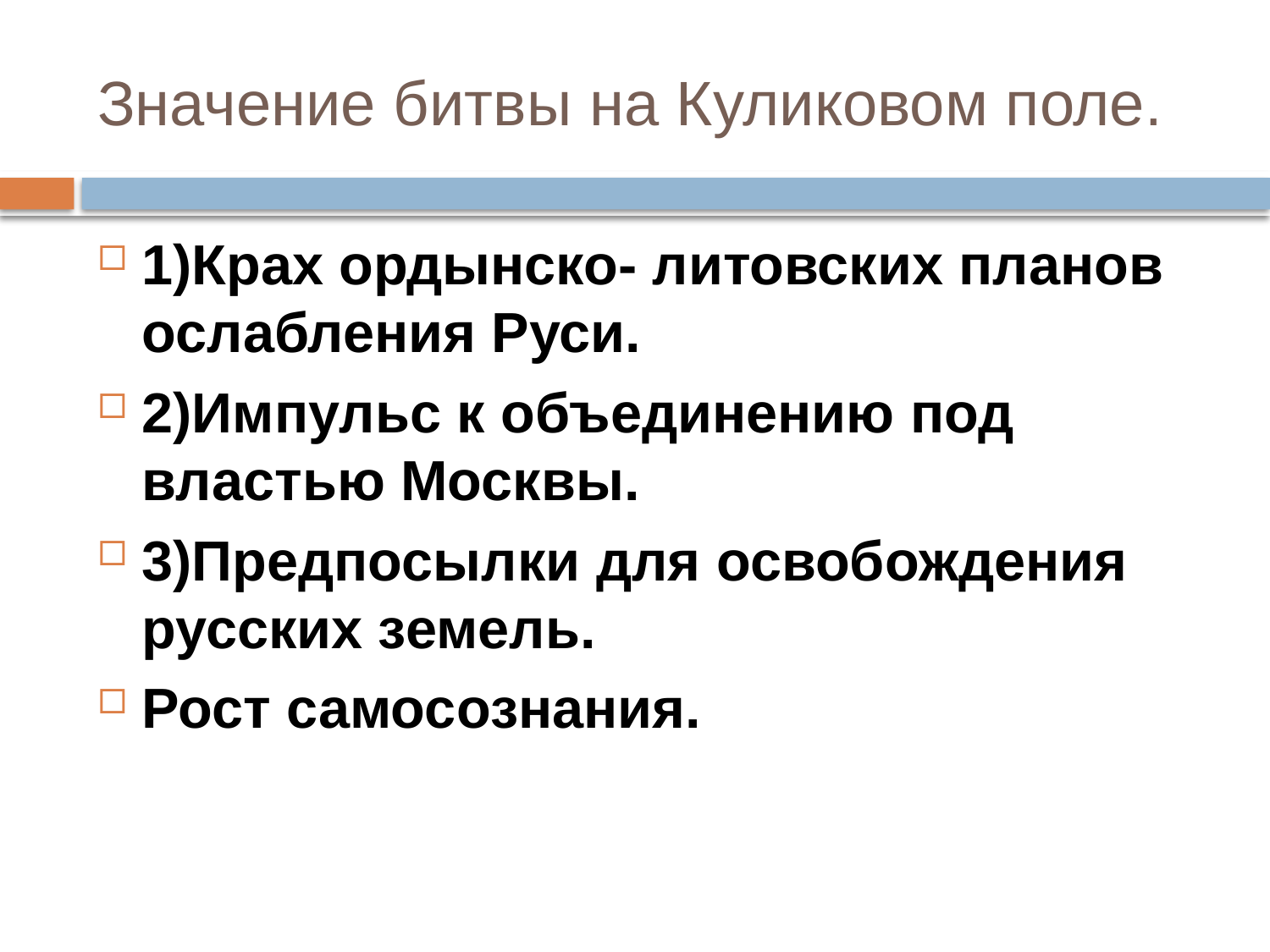

# Значение битвы на Куликовом поле.
1)Крах ордынско- литовских планов ослабления Руси.
2)Импульс к объединению под властью Москвы.
3)Предпосылки для освобождения русских земель.
Рост самосознания.